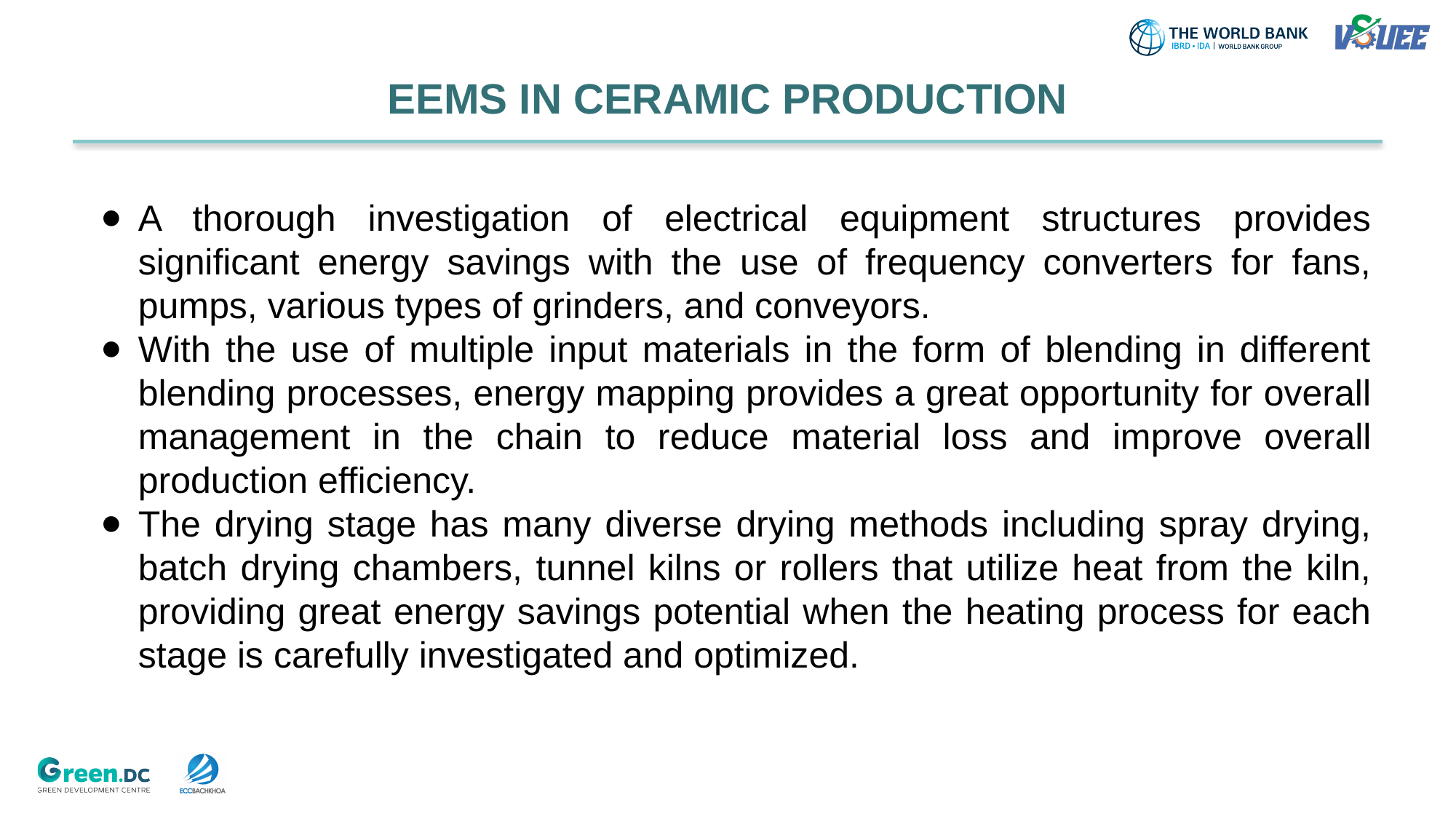

# EEMS IN CERAMIC PRODUCTION
A thorough investigation of electrical equipment structures provides significant energy savings with the use of frequency converters for fans, pumps, various types of grinders, and conveyors.
With the use of multiple input materials in the form of blending in different blending processes, energy mapping provides a great opportunity for overall management in the chain to reduce material loss and improve overall production efficiency.
The drying stage has many diverse drying methods including spray drying, batch drying chambers, tunnel kilns or rollers that utilize heat from the kiln, providing great energy savings potential when the heating process for each stage is carefully investigated and optimized.